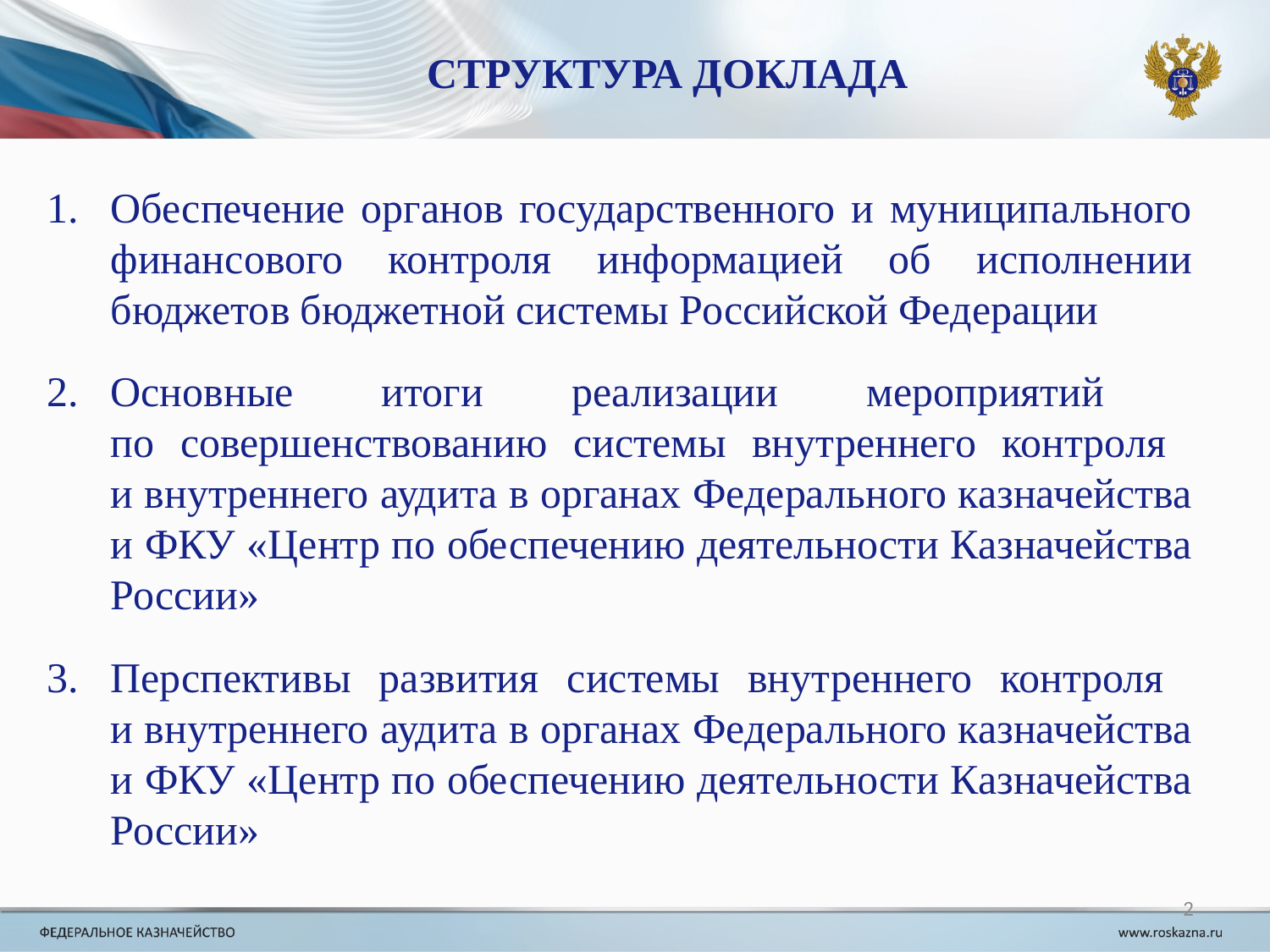

СТРУКТУРА ДОКЛАДА

Обеспечение органов государственного и муниципального финансового контроля информацией об исполнении бюджетов бюджетной системы Российской Федерации
Основные итоги реализации мероприятий
по совершенствованию системы внутреннего контроля
и внутреннего аудита в органах Федерального казначейства и ФКУ «Центр по обеспечению деятельности Казначейства России»
Перспективы развития системы внутреннего контроля
и внутреннего аудита в органах Федерального казначейства и ФКУ «Центр по обеспечению деятельности Казначейства России»

2